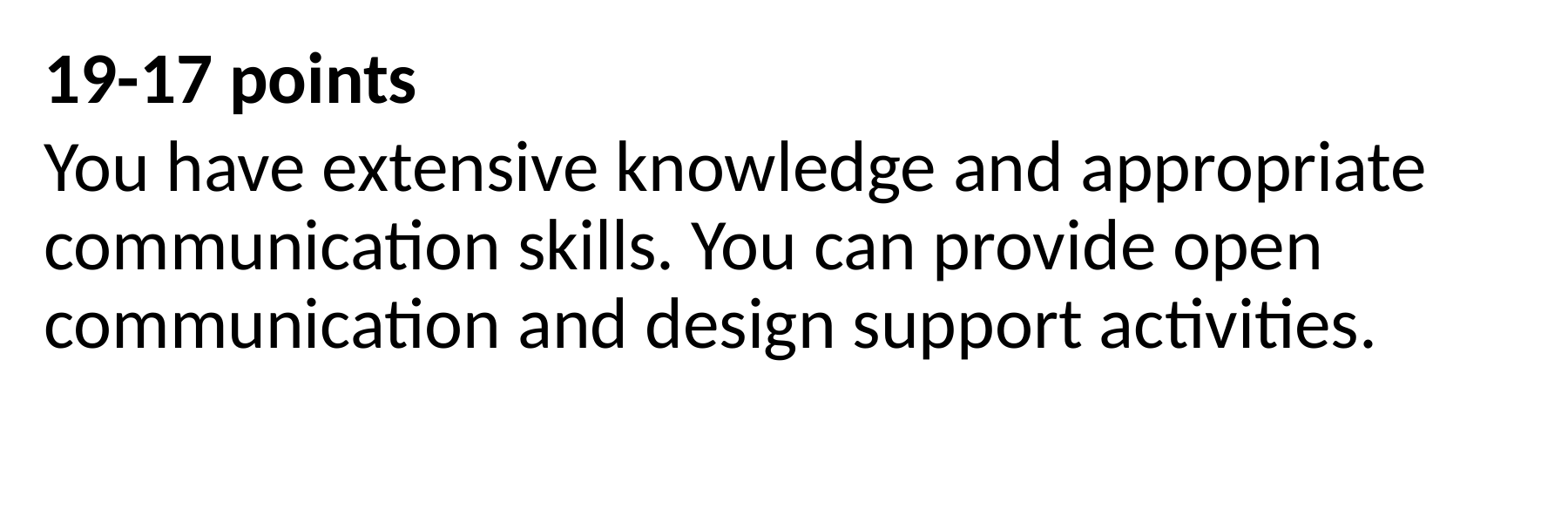

19-17 points
You have extensive knowledge and appropriate communication skills. You can provide open communication and design support activities.